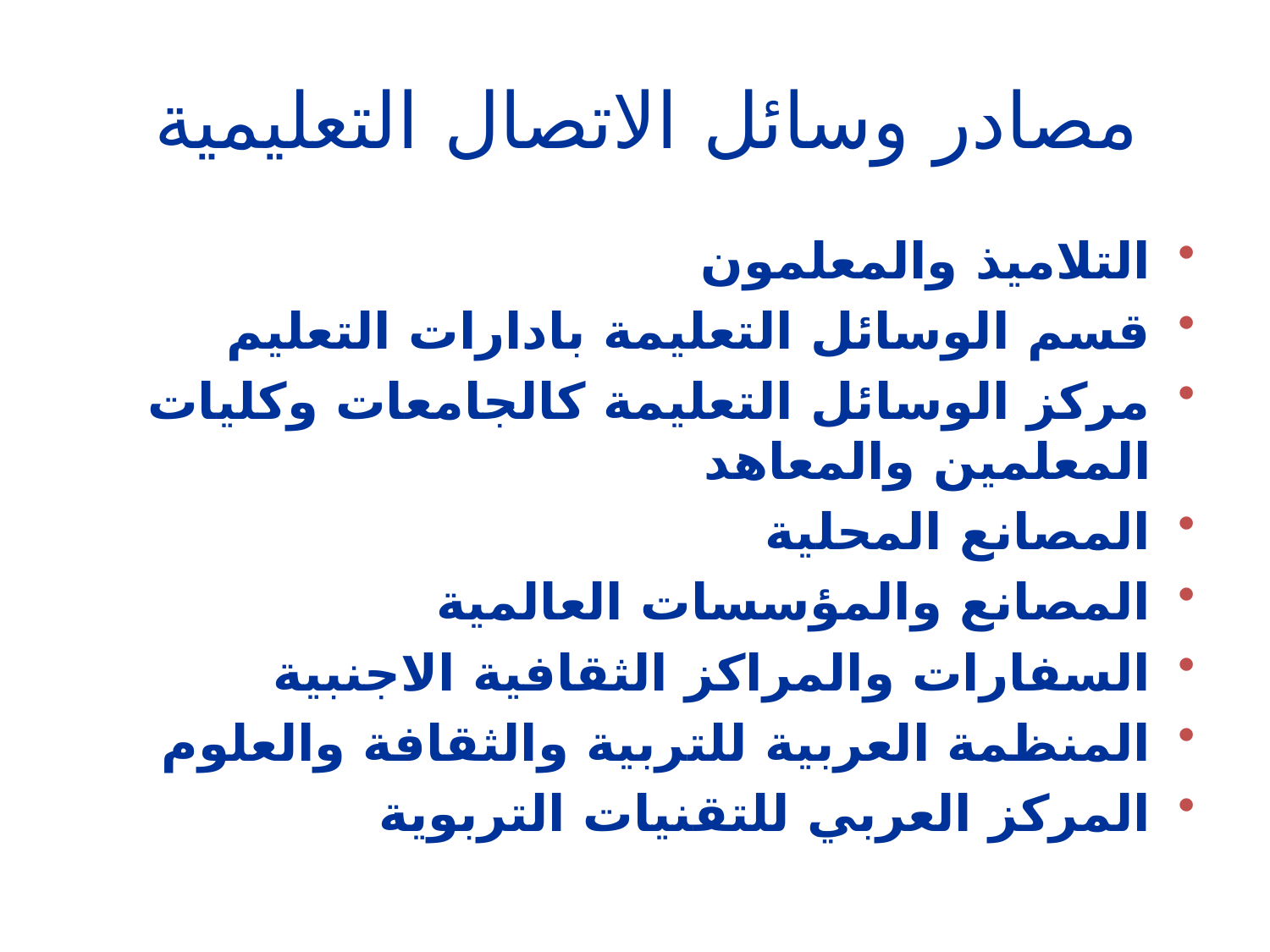

# مصادر وسائل الاتصال التعليمية
التلاميذ والمعلمون
قسم الوسائل التعليمة بادارات التعليم
مركز الوسائل التعليمة كالجامعات وكليات المعلمين والمعاهد
المصانع المحلية
المصانع والمؤسسات العالمية
السفارات والمراكز الثقافية الاجنبية
المنظمة العربية للتربية والثقافة والعلوم
المركز العربي للتقنيات التربوية